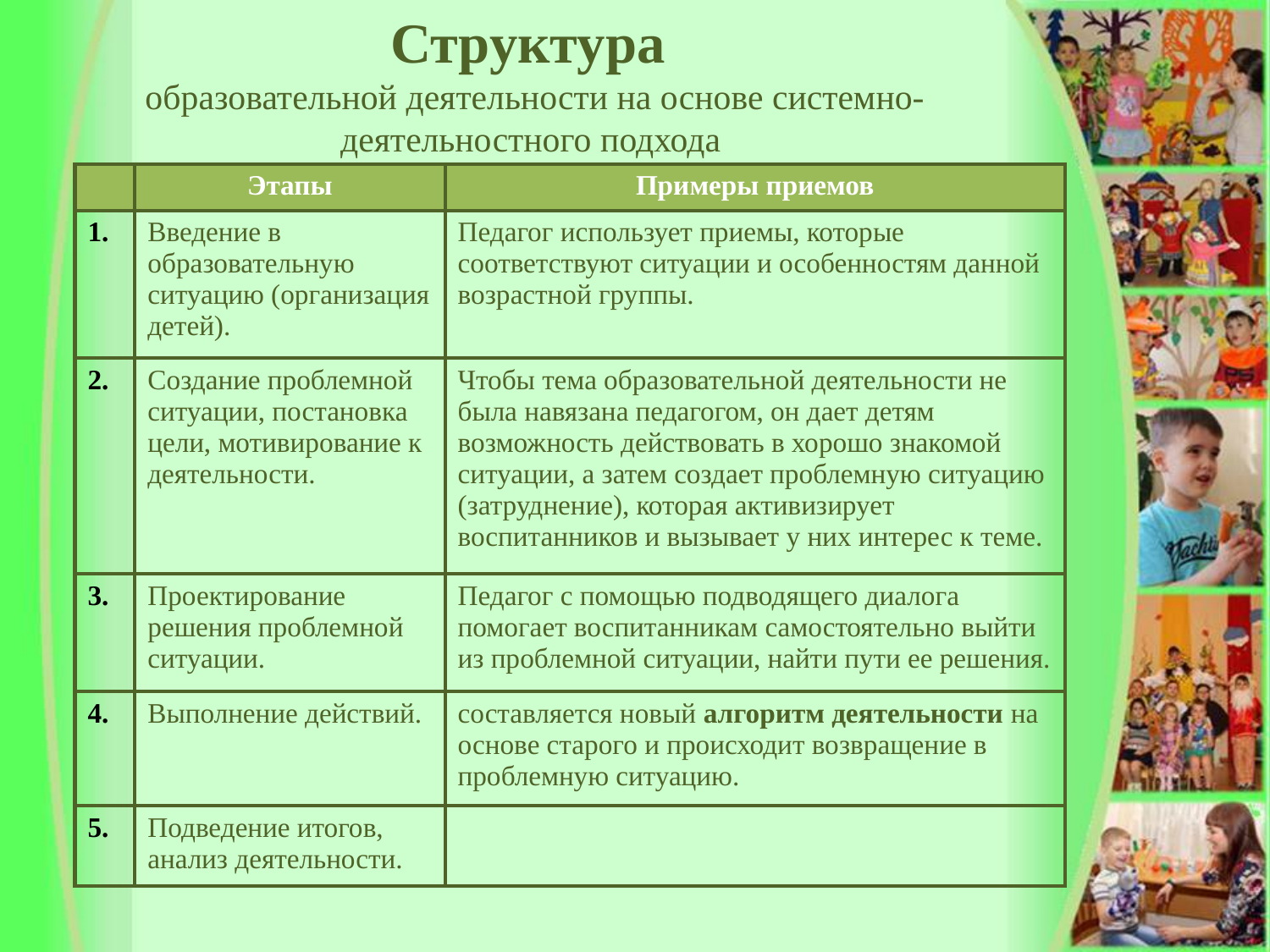

Структура
образовательной деятельности на основе системно-деятельностного подхода
|  | Этапы | Примеры приемов |
| --- | --- | --- |
| 1. | Введение в образовательную ситуацию (организация детей). | Педагог использует приемы, которые соответствуют ситуации и особенностям данной возрастной группы. |
| 2. | Создание проблемной ситуации, постановка цели, мотивирование к деятельности. | Чтобы тема образовательной деятельности не была навязана педагогом, он дает детям возможность действовать в хорошо знакомой ситуации, а затем создает проблемную ситуацию (затруднение), которая активизирует воспитанников и вызывает у них интерес к теме. |
| 3. | Проектирование решения проблемной ситуации. | Педагог с помощью подводящего диалога помогает воспитанникам самостоятельно выйти из проблемной ситуации, найти пути ее решения. |
| 4. | Выполнение действий. | составляется новый алгоритм деятельности на основе старого и происходит возвращение в проблемную ситуацию. |
| 5. | Подведение итогов, анализ деятельности. |  |